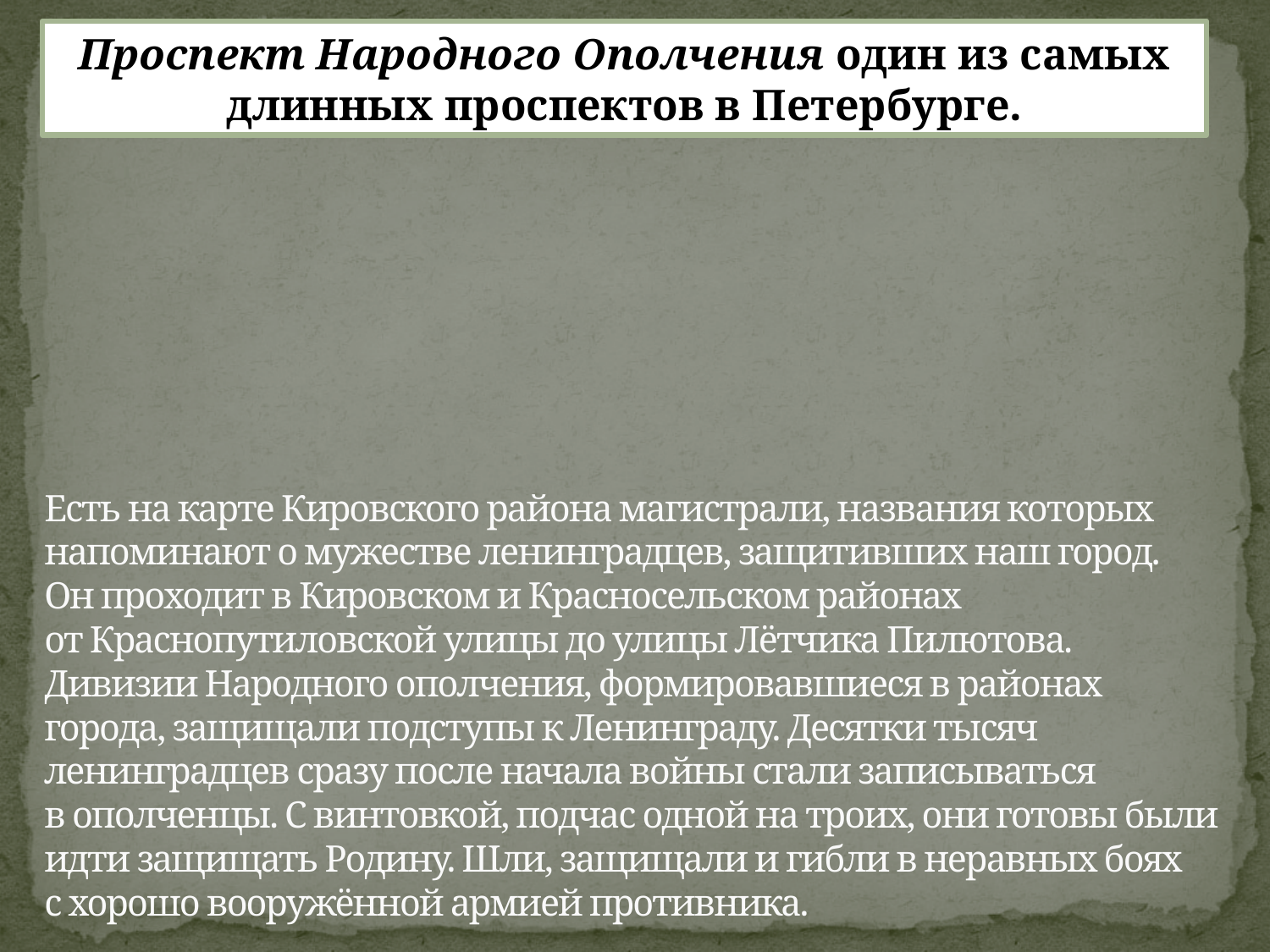

Проспект Народного Ополчения один из самых длинных проспектов в Петербурге.
# Есть на карте Кировского района магистрали, названия которых напоминают о мужестве ленинградцев, защитивших наш город. Он проходит в Кировском и Красносельском районах от Краснопутиловской улицы до улицы Лётчика Пилютова. Дивизии Народного ополчения, формировавшиеся в районах города, защищали подступы к Ленинграду. Десятки тысяч ленинградцев сразу после начала войны стали записываться в ополченцы. С винтовкой, подчас одной на троих, они готовы были идти защищать Родину. Шли, защищали и гибли в неравных боях с хорошо вооружённой армией противника.